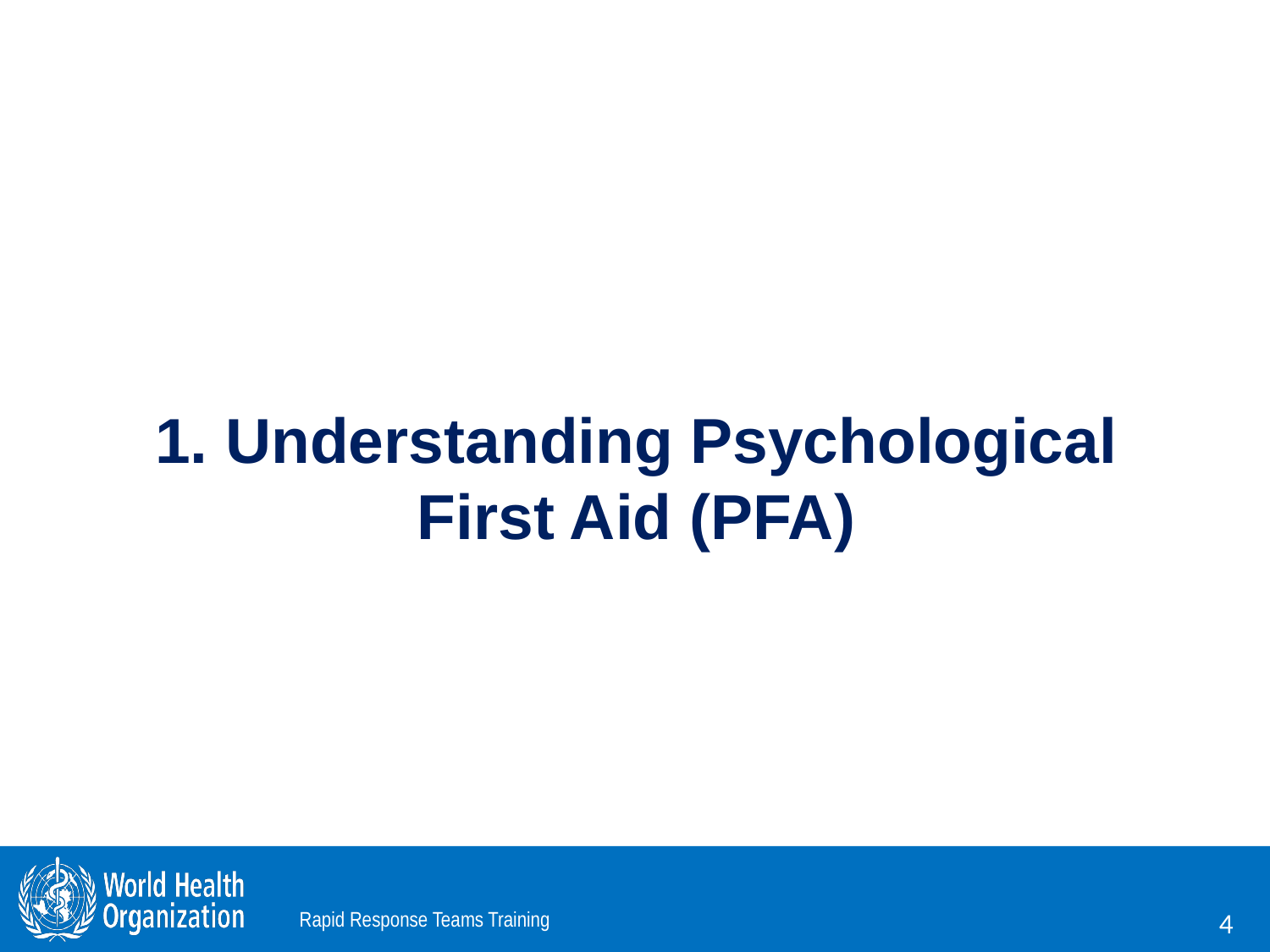

# 1. Understanding Psychological First Aid (PFA)